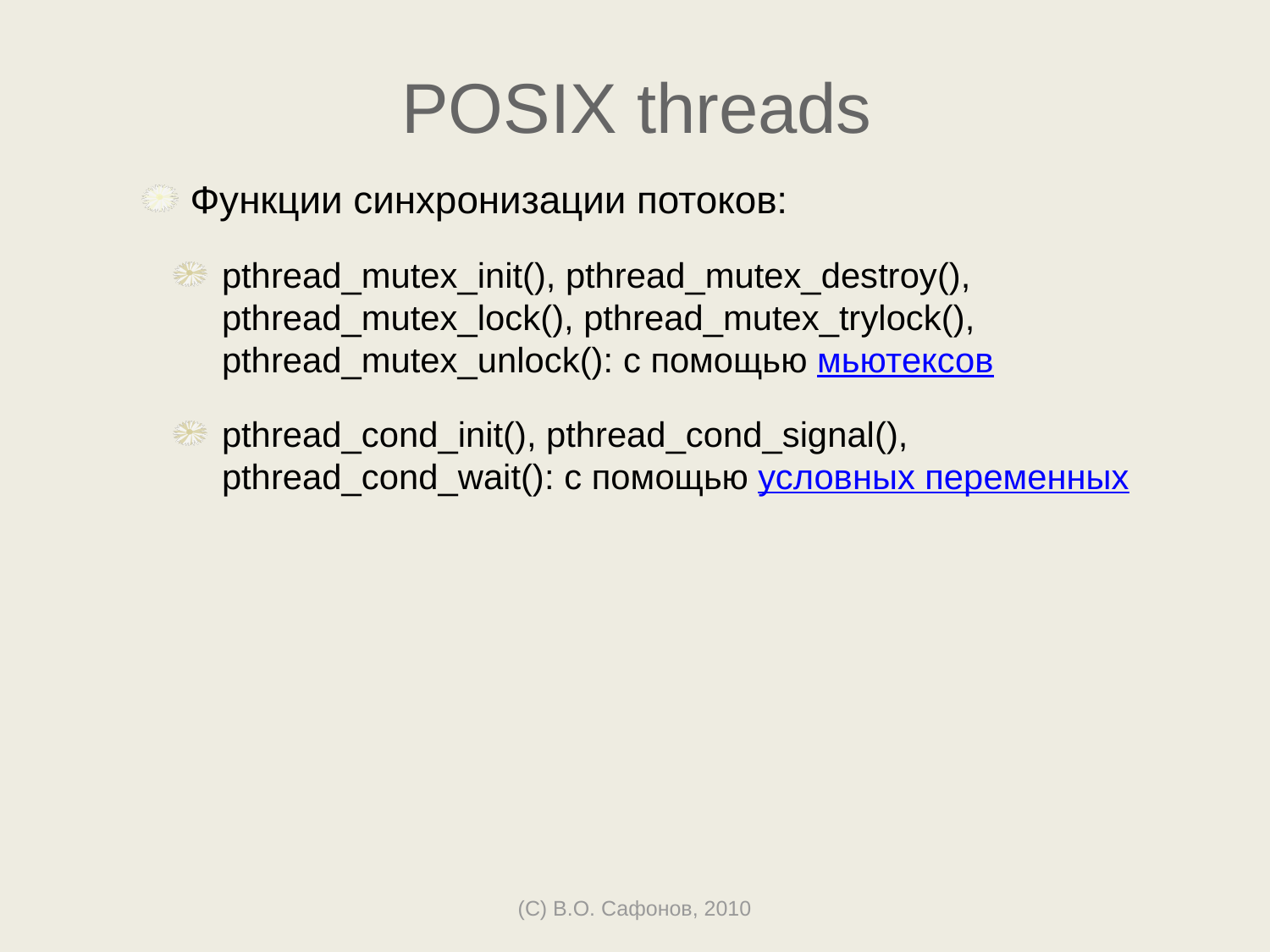

# POSIX threads
Функции синхронизации потоков:
pthread_mutex_init(), pthread_mutex_destroy(), pthread_mutex_lock(), pthread_mutex_trylock(), pthread_mutex_unlock(): с помощью мьютексов
pthread_cond_init(), pthread_cond_signal(), pthread_cond_wait(): с помощью условных переменных

(C) В.О. Сафонов, 2010